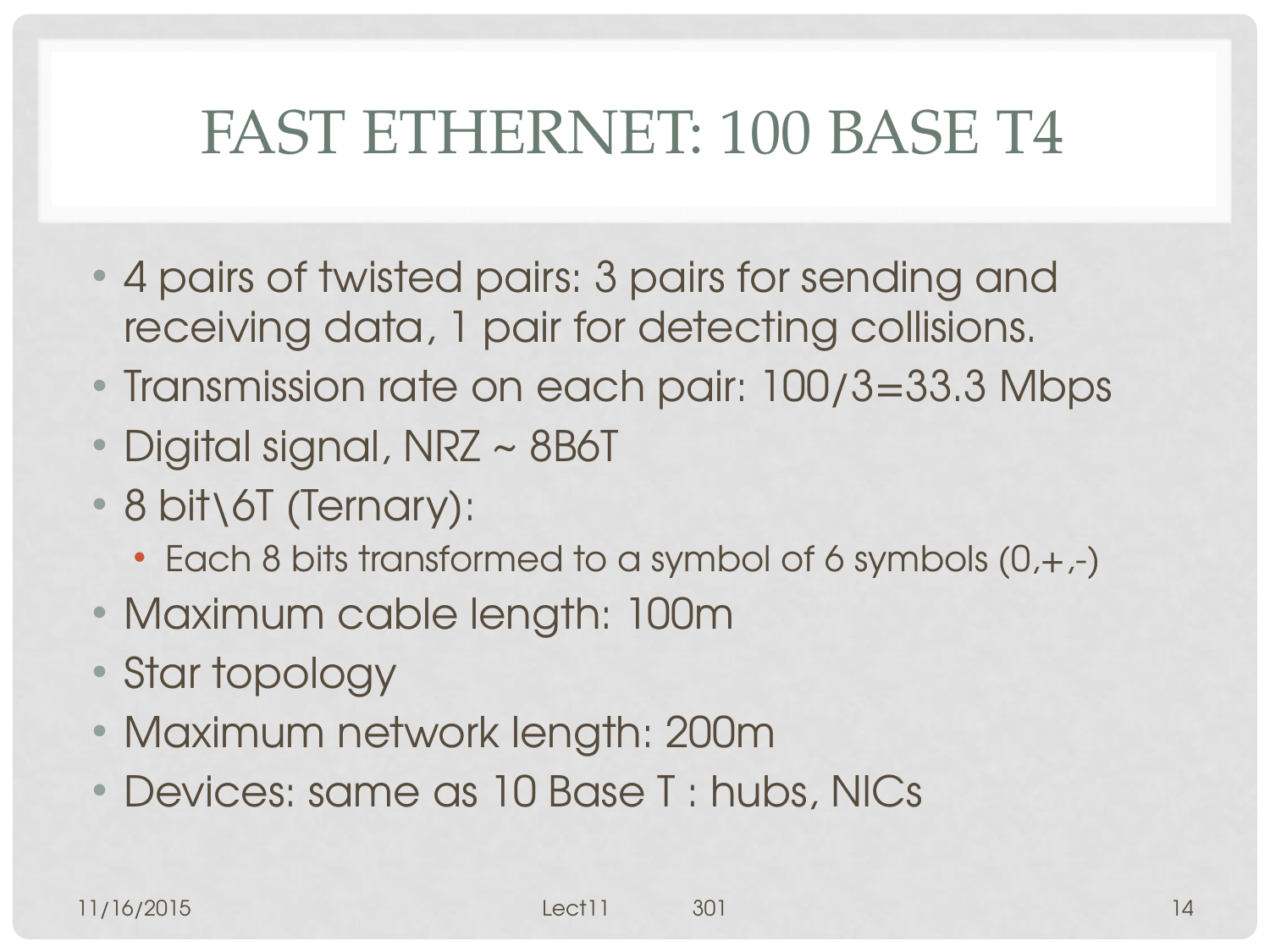

# Fast Ethernet: 100 Base T4
4 pairs of twisted pairs: 3 pairs for sending and receiving data, 1 pair for detecting collisions.
Transmission rate on each pair: 100/3=33.3 Mbps
Digital signal, NRZ ~ 8B6T
8 bit\6T (Ternary):
Each 8 bits transformed to a symbol of 6 symbols (0,+,-)
Maximum cable length: 100m
Star topology
Maximum network length: 200m
Devices: same as 10 Base T : hubs, NICs

11/16/2015
Lect11              301
14